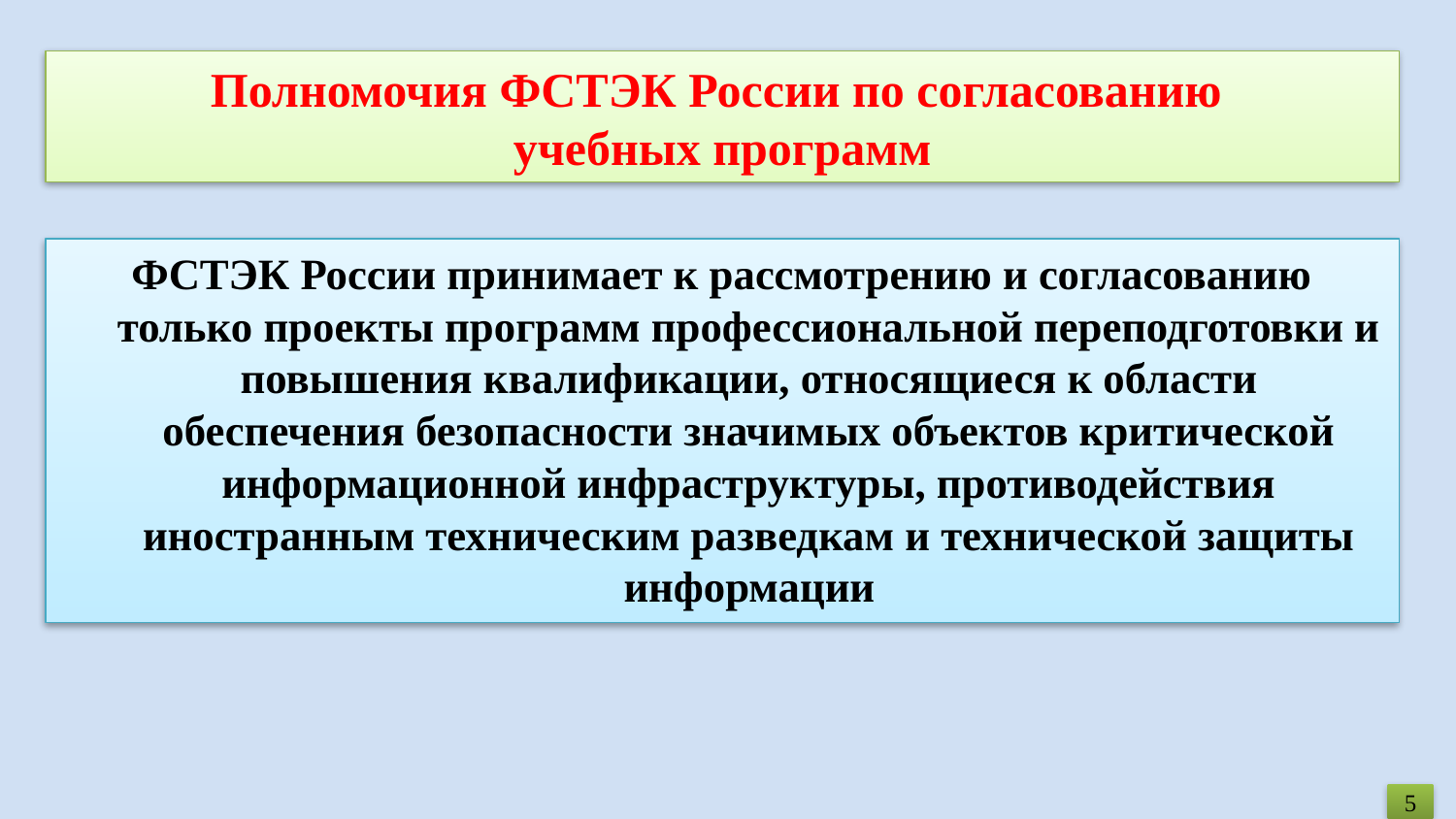

Полномочия ФСТЭК России по согласованию
учебных программ
ФСТЭК России принимает к рассмотрению и согласованию только проекты программ профессиональной переподготовки и повышения квалификации, относящиеся к области обеспечения безопасности значимых объектов критической информационной инфраструктуры, противодействия иностранным техническим разведкам и технической защиты информации
5